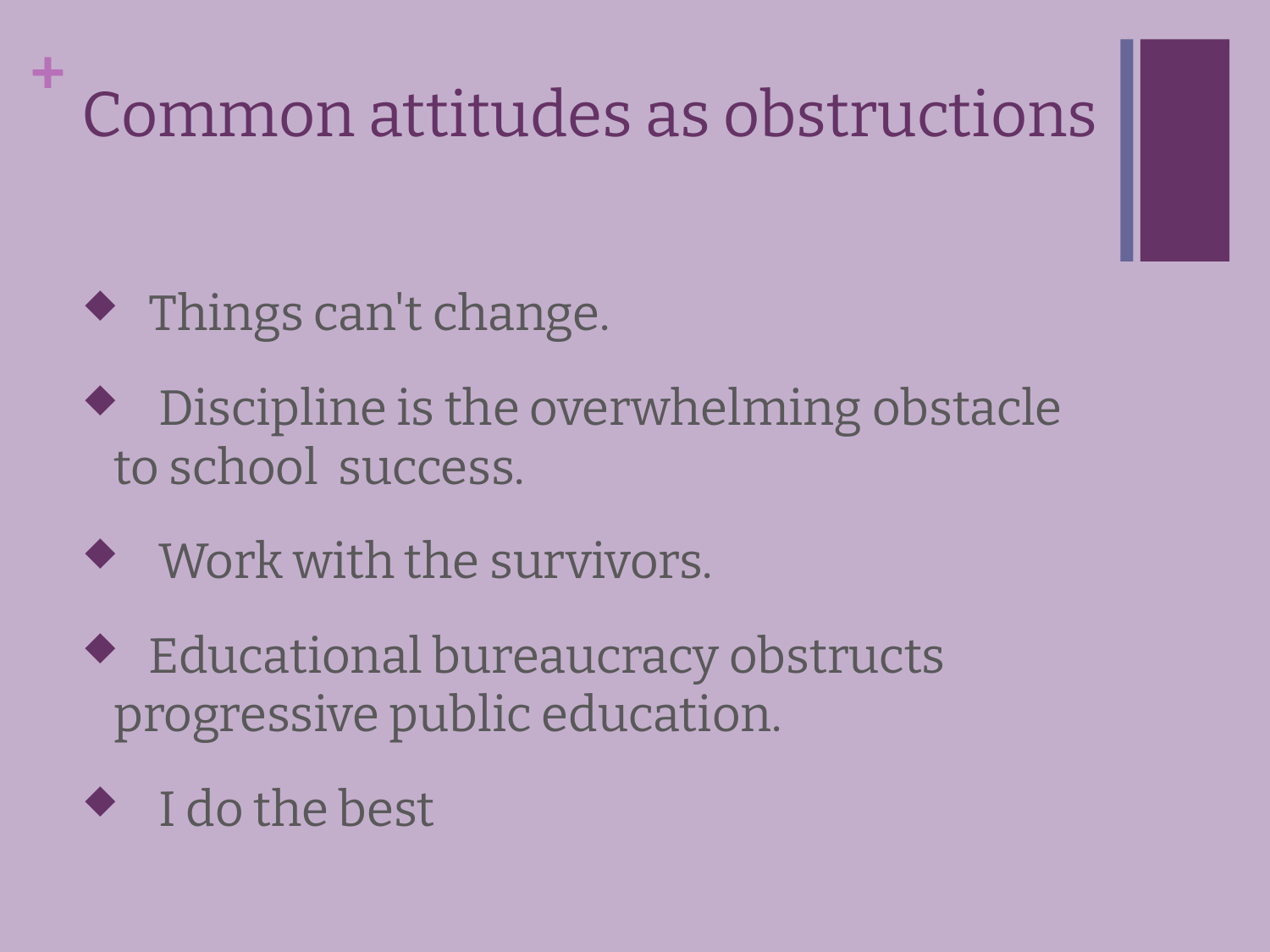

# Common attitudes as obstructions
   Things can't change.
    Discipline is the overwhelming obstacle to school  success.
    Work with the survivors.
   Educational bureaucracy obstructs progressive public education.
    I do the best